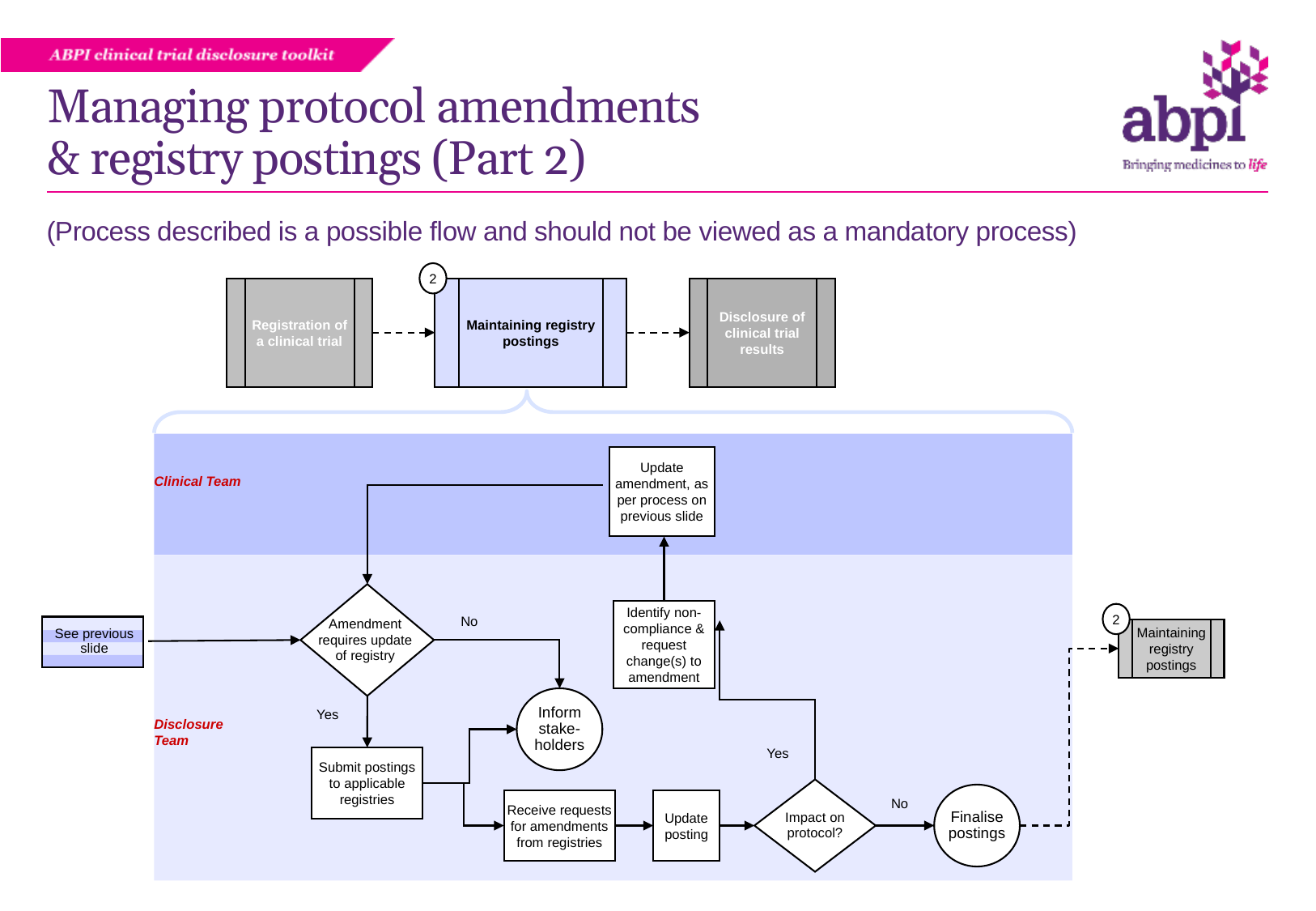

# Managing protocol amendments & registry postings (Part 2)
(Process described is a possible flow and should not be viewed as a mandatory process)
2
Registration of a clinical trial
Maintaining registry postings
Disclosure of clinical trial results

Clinical Team
Update amendment, as per process on previous slide

Amendment
requires update
of registry
Identify non-compliance & request change(s) to amendment
2
No

See previous slide
Maintaining registry postings
Inform
stake-
holders
Disclosure Team
Yes
Yes
Submit postings to applicable registries
Impact on
protocol?
Finalise
postings
No
Receive requests for amendments from registries
Update posting